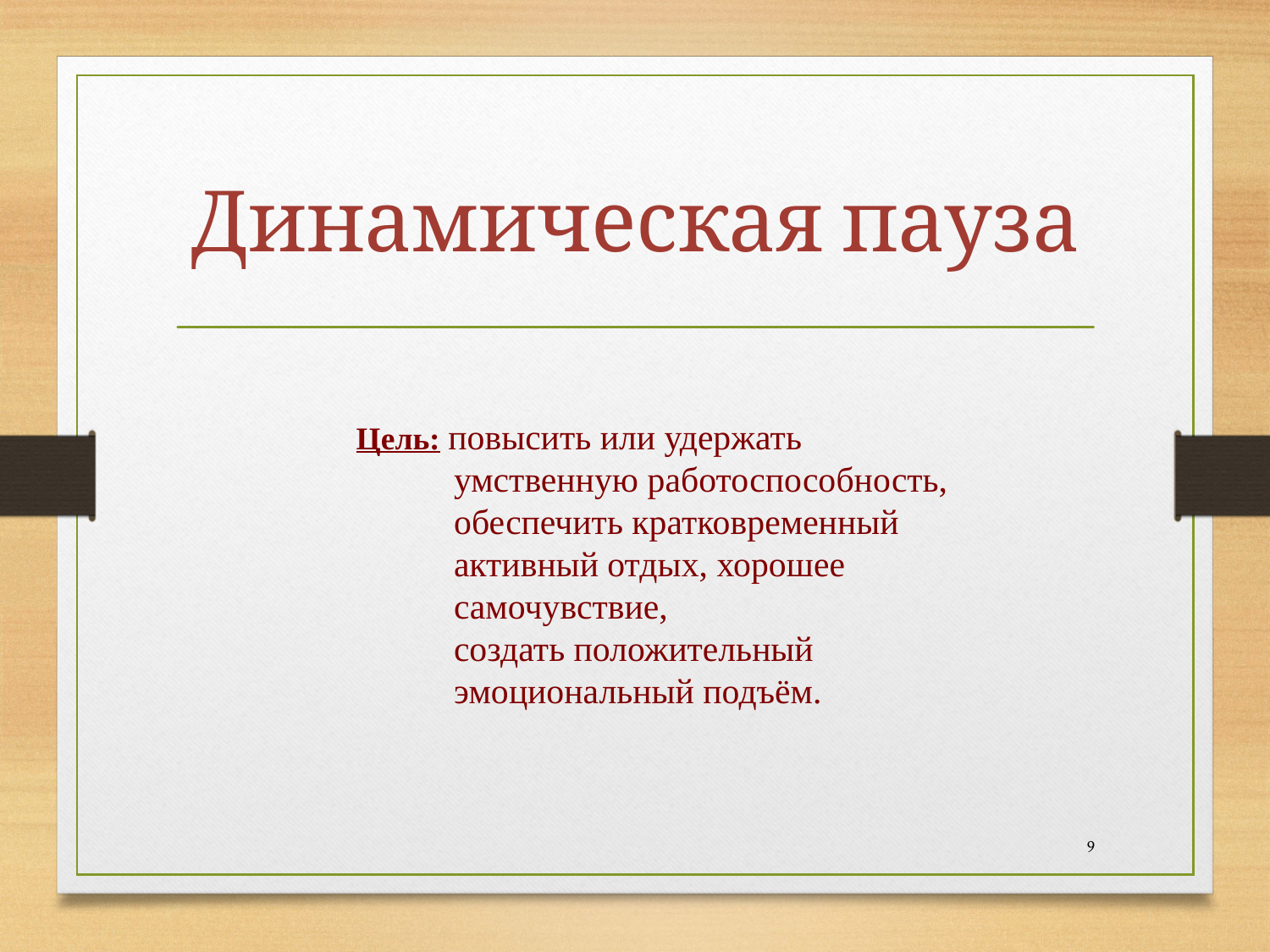

# Динамическая пауза
Цель: повысить или удержать
           умственную работоспособность,
           обеспечить кратковременный
           активный отдых, хорошее
           самочувствие,
           создать положительный
           эмоциональный подъём.
9